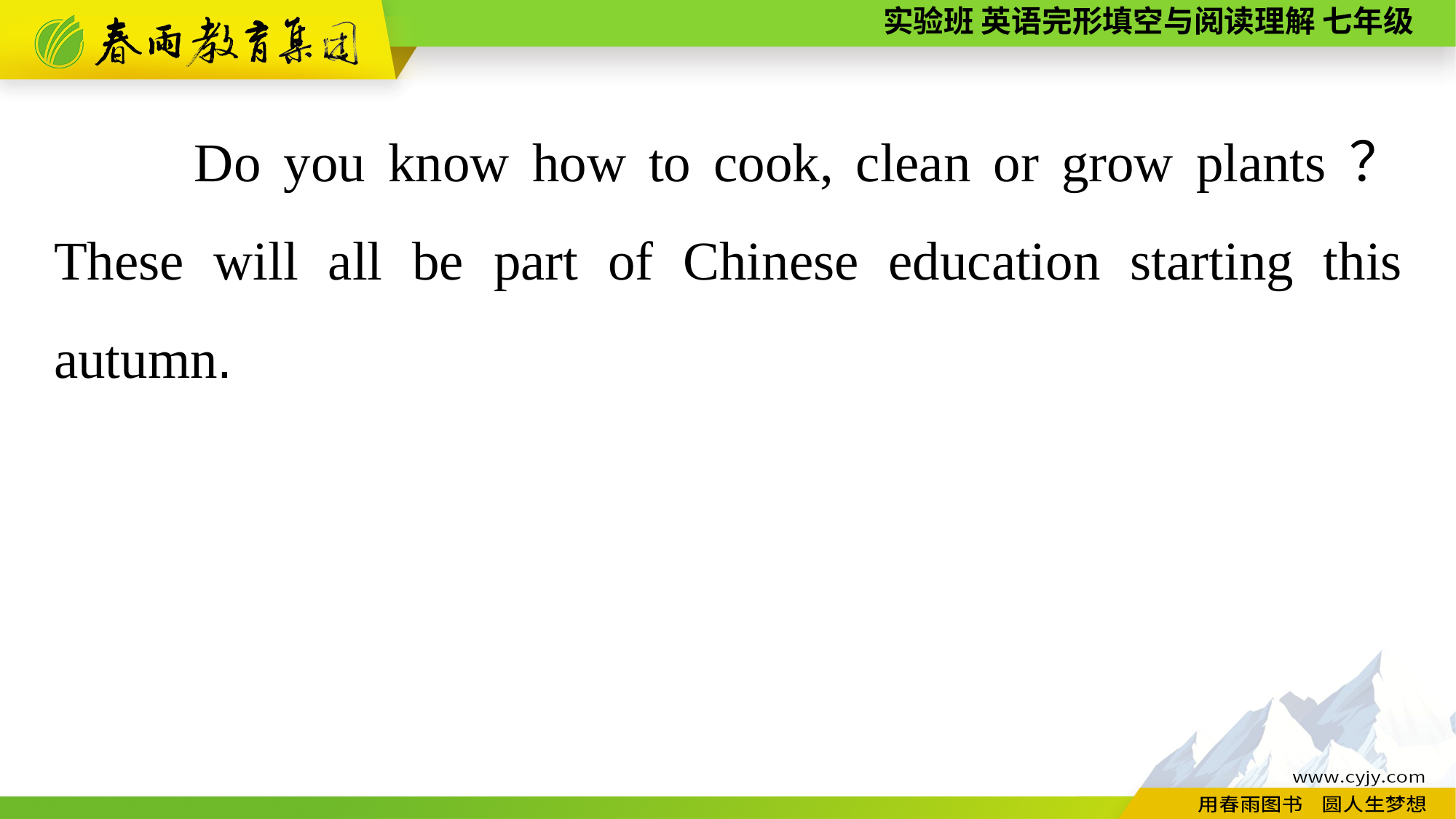

Do you know how to cook, clean or grow plants？ These will all be part of Chinese education starting this autumn.